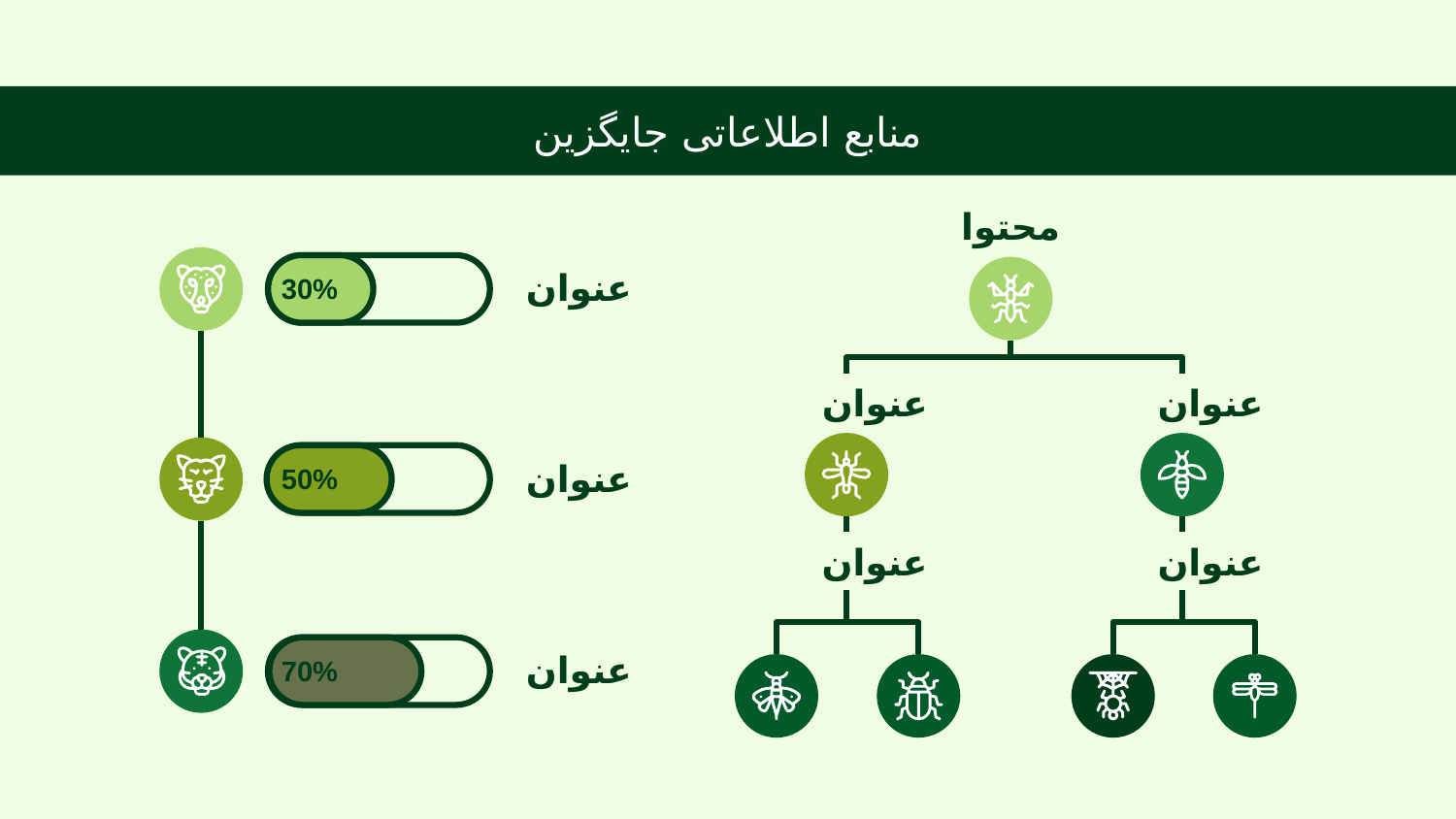

# منابع اطلاعاتی جایگزین
محتوا

عنوان
30%

عنوان
عنوان

عنوان
50%

عنوان
عنوان

عنوان
70%